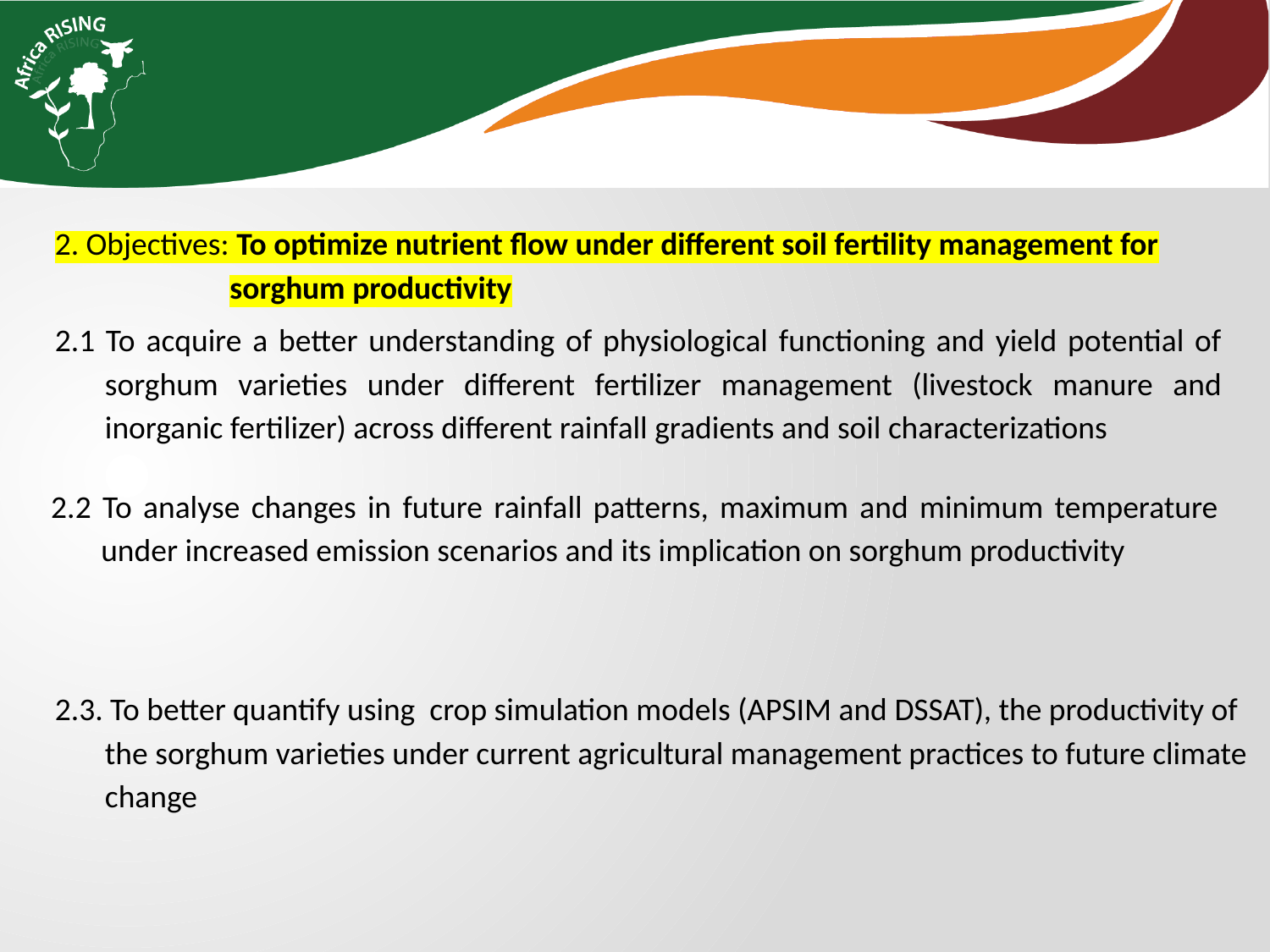

2. Objectives: To optimize nutrient flow under different soil fertility management for sorghum productivity
2.1 To acquire a better understanding of physiological functioning and yield potential of sorghum varieties under different fertilizer management (livestock manure and inorganic fertilizer) across different rainfall gradients and soil characterizations
2.2 To analyse changes in future rainfall patterns, maximum and minimum temperature under increased emission scenarios and its implication on sorghum productivity
2.3. To better quantify using  crop simulation models (APSIM and DSSAT), the productivity of the sorghum varieties under current agricultural management practices to future climate change